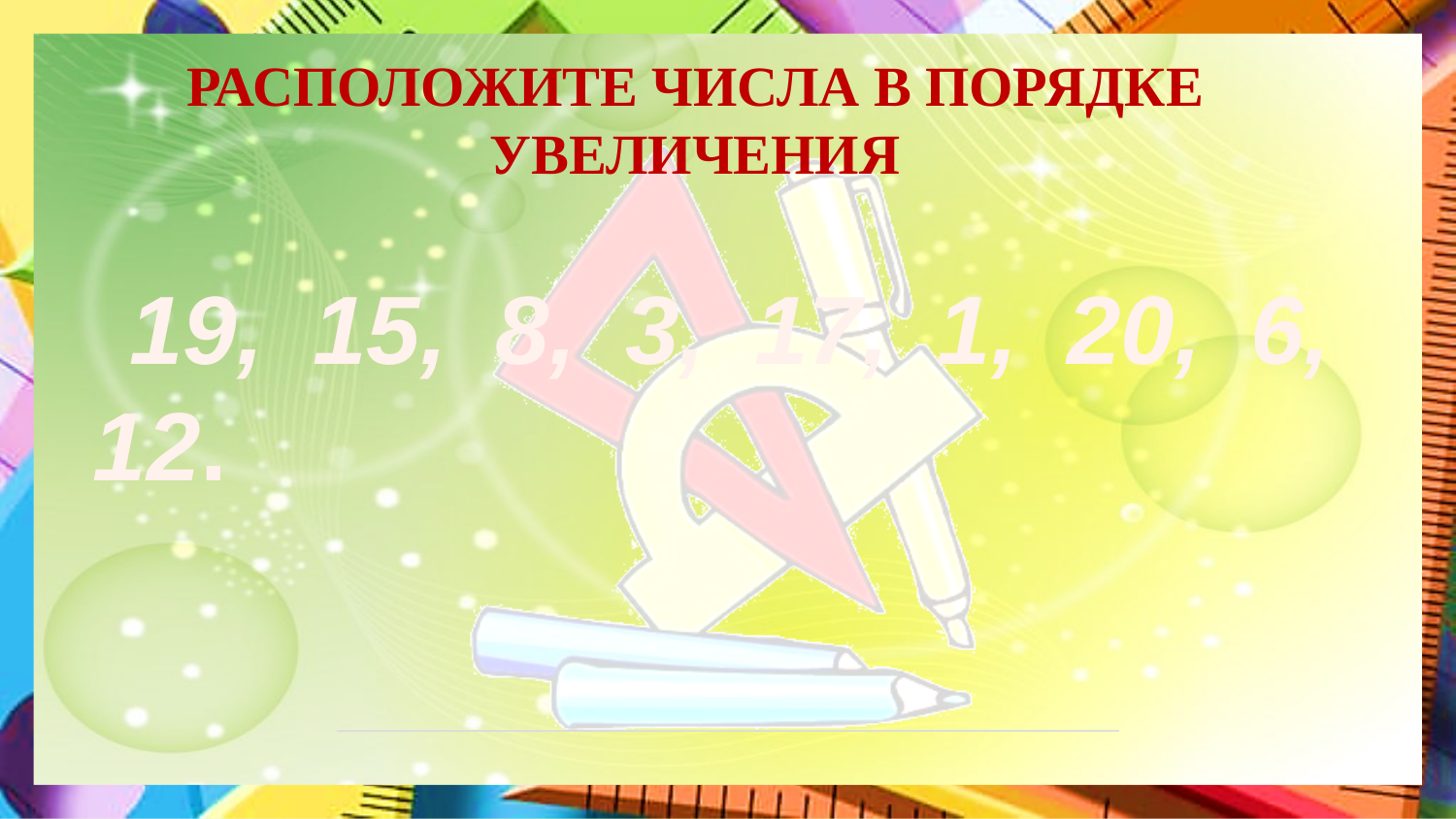

РАСПОЛОЖИТЕ ЧИСЛА В ПОРЯДКЕ УВЕЛИЧЕНИЯ
19, 15, 8, 3, 17, 1, 20, 6, 12.